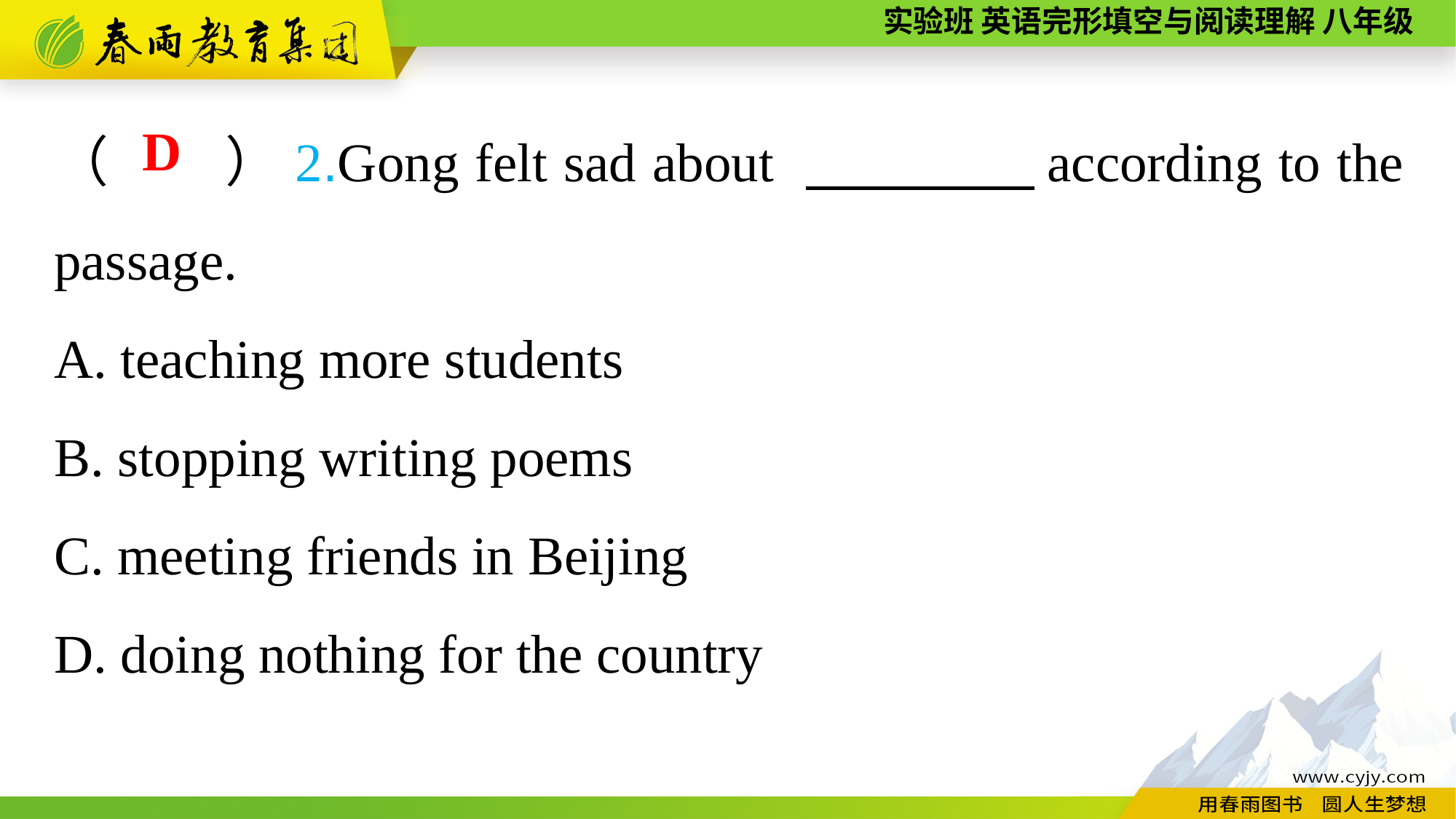

（　　）2.Gong felt sad about 　　　　according to the passage.
A. teaching more students
B. stopping writing poems
C. meeting friends in Beijing
D. doing nothing for the country
D